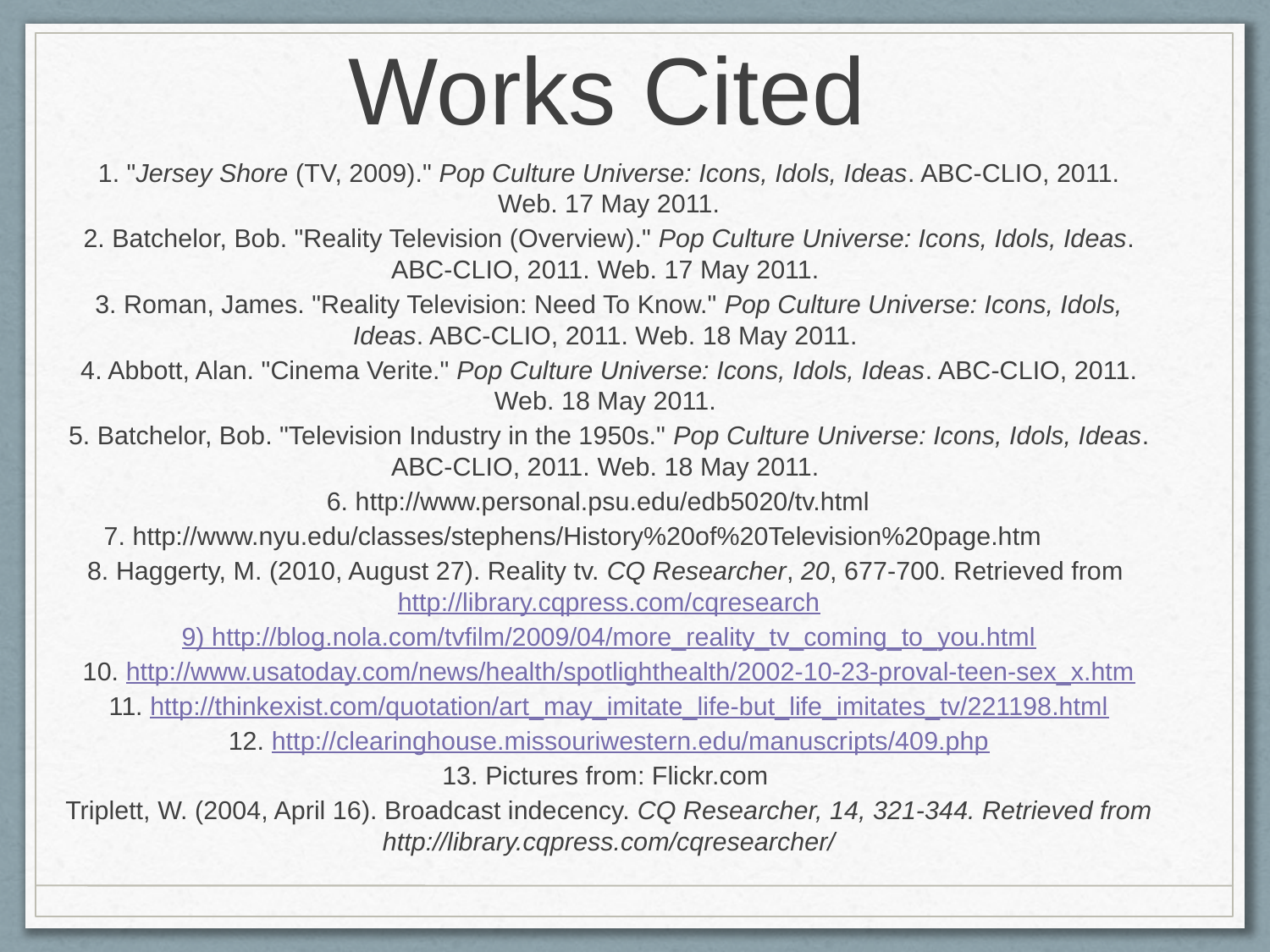

# Works Cited
1. "Jersey Shore (TV, 2009)." Pop Culture Universe: Icons, Idols, Ideas. ABC-CLIO, 2011. Web. 17 May 2011.
2. Batchelor, Bob. "Reality Television (Overview)." Pop Culture Universe: Icons, Idols, Ideas. ABC-CLIO, 2011. Web. 17 May 2011.
3. Roman, James. "Reality Television: Need To Know." Pop Culture Universe: Icons, Idols, Ideas. ABC-CLIO, 2011. Web. 18 May 2011.
4. Abbott, Alan. "Cinema Verite." Pop Culture Universe: Icons, Idols, Ideas. ABC-CLIO, 2011. Web. 18 May 2011.
5. Batchelor, Bob. "Television Industry in the 1950s." Pop Culture Universe: Icons, Idols, Ideas. ABC-CLIO, 2011. Web. 18 May 2011.
6. http://www.personal.psu.edu/edb5020/tv.html
7. http://www.nyu.edu/classes/stephens/History%20of%20Television%20page.htm
8. Haggerty, M. (2010, August 27). Reality tv. CQ Researcher, 20, 677-700. Retrieved from http://library.cqpress.com/cqresearch
9) http://blog.nola.com/tvfilm/2009/04/more_reality_tv_coming_to_you.html
10. http://www.usatoday.com/news/health/spotlighthealth/2002-10-23-proval-teen-sex_x.htm
11. http://thinkexist.com/quotation/art_may_imitate_life-but_life_imitates_tv/221198.html
12. http://clearinghouse.missouriwestern.edu/manuscripts/409.php
13. Pictures from: Flickr.com
Triplett, W. (2004, April 16). Broadcast indecency. CQ Researcher, 14, 321-344. Retrieved from http://library.cqpress.com/cqresearcher/